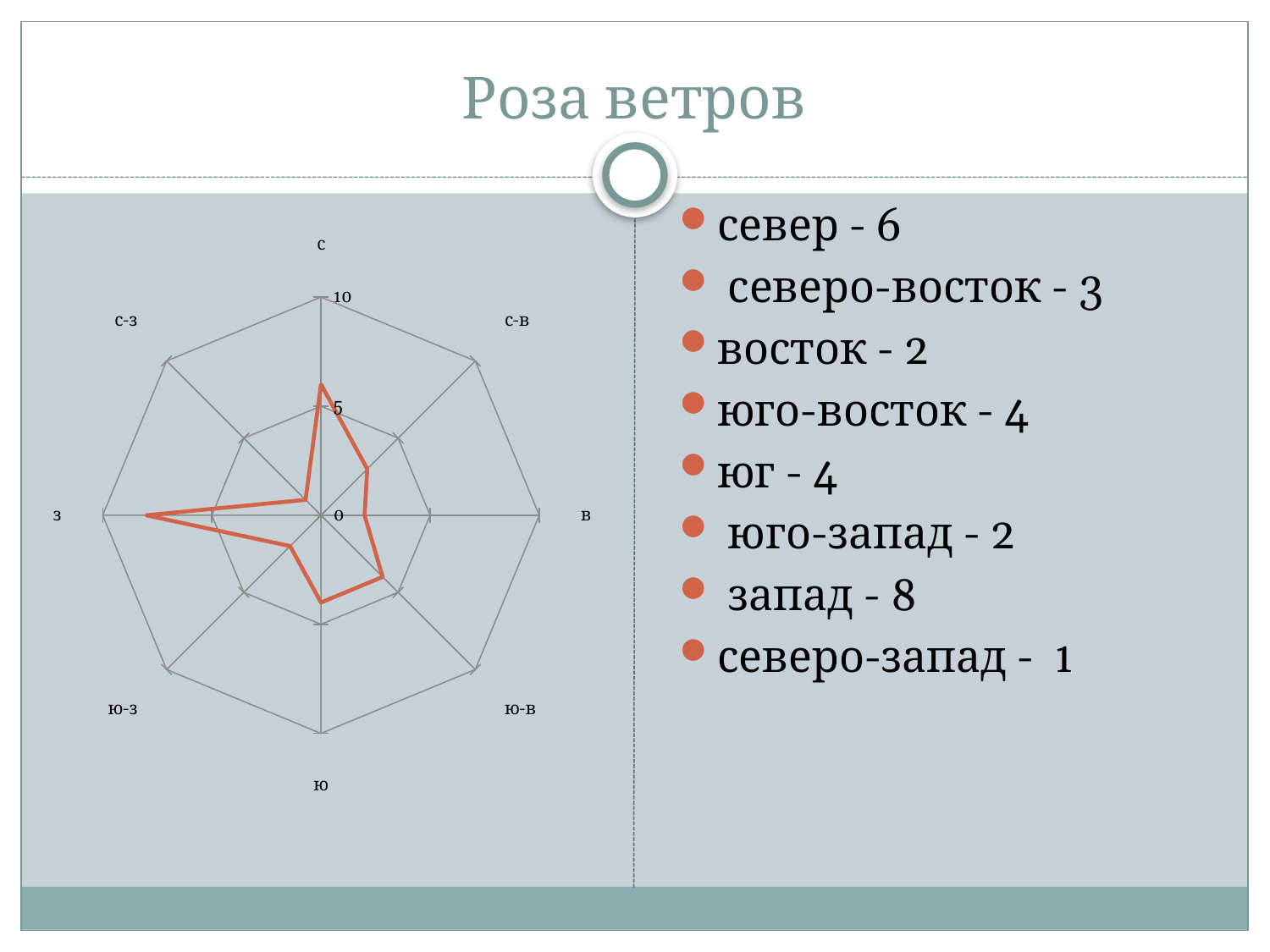

# Роза ветров

### Chart

| Category |  |
|---|---|
| с | 6.0 |
| с-в | 3.0 |
| в | 2.0 |
| ю-в | 4.0 |
| ю | 4.0 |
| ю-з | 2.0 |
| з | 8.0 |
| с-з | 1.0 |
север - 6
 северо-восток - 3
восток - 2
юго-восток - 4
юг - 4
 юго-запад - 2
 запад - 8
северо-запад -  1